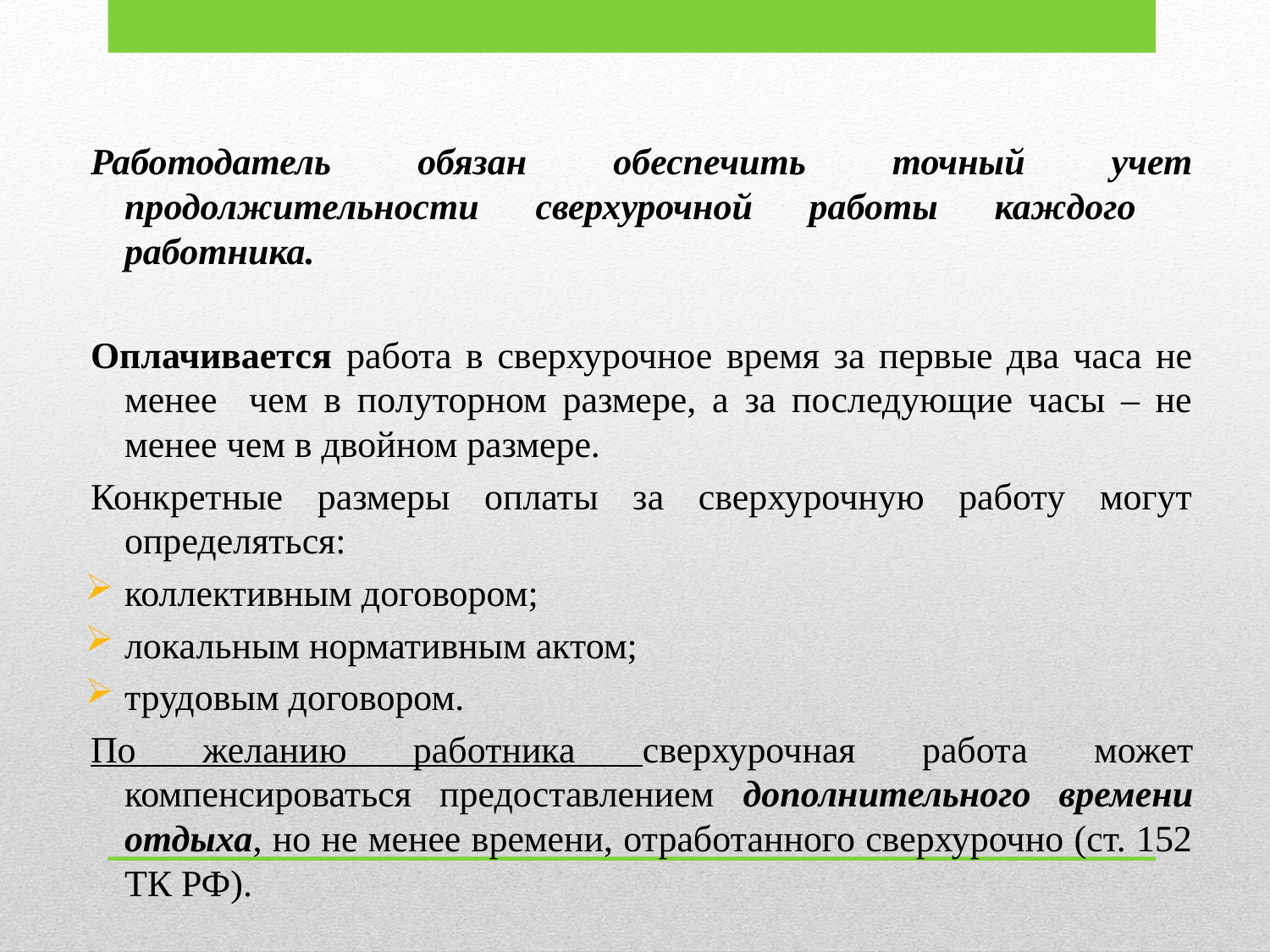

Работодатель обязан обеспечить точный учет продолжительности сверхурочной работы каждого  работника.

Оплачивается работа в сверхурочное время за первые два часа не менее  чем в полуторном размере, а за последующие часы – не менее чем в двойном размере.
Конкретные размеры оплаты за сверхурочную работу могут определяться:
коллективным договором;
локальным нормативным актом;
трудовым договором.
По желанию работника сверхурочная работа может компенсироваться предоставлением дополнительного времени отдыха, но не менее времени, отработанного сверхурочно (ст. 152 ТК РФ).